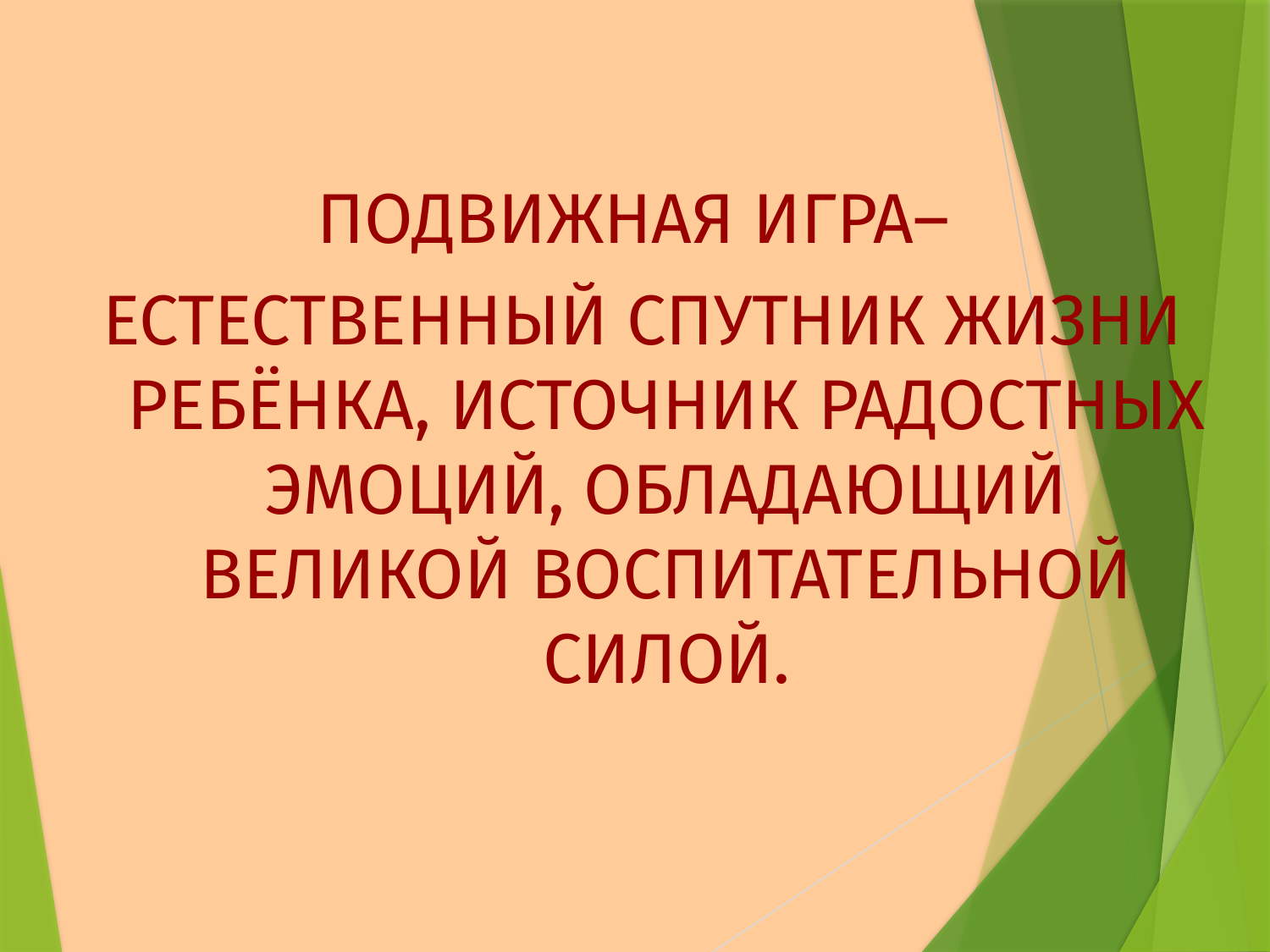

#
ПОДВИЖНАЯ ИГРА–
ЕСТЕСТВЕННЫЙ СПУТНИК ЖИЗНИ РЕБЁНКА, ИСТОЧНИК РАДОСТНЫХ ЭМОЦИЙ, ОБЛАДАЮЩИЙ ВЕЛИКОЙ ВОСПИТАТЕЛЬНОЙ СИЛОЙ.